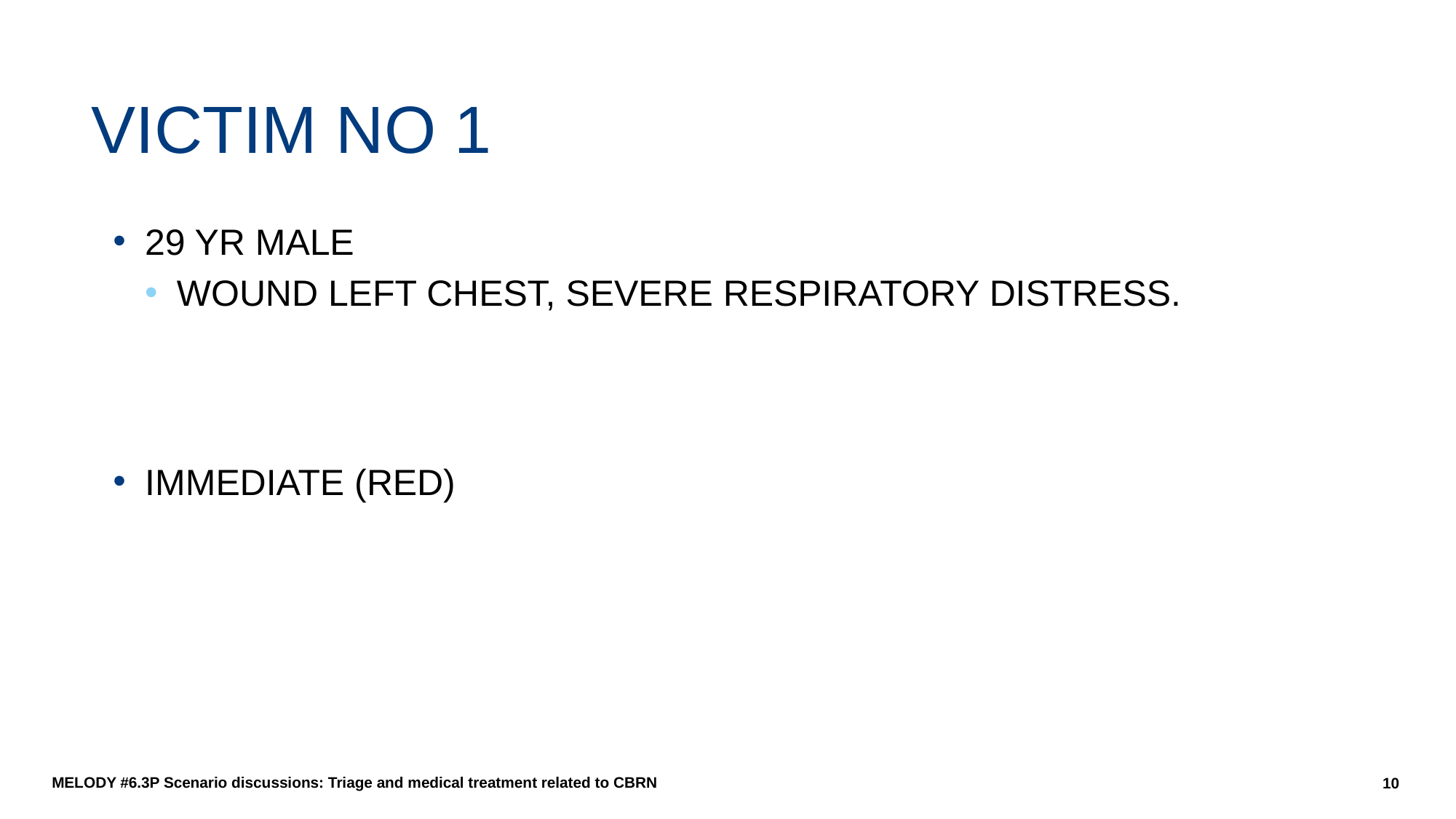

# VICTIM NO 1
29 YR MALE
WOUND LEFT CHEST, SEVERE RESPIRATORY DISTRESS.

IMMEDIATE (RED)

MELODY #6.3P Scenario discussions: Triage and medical treatment related to CBRN
10